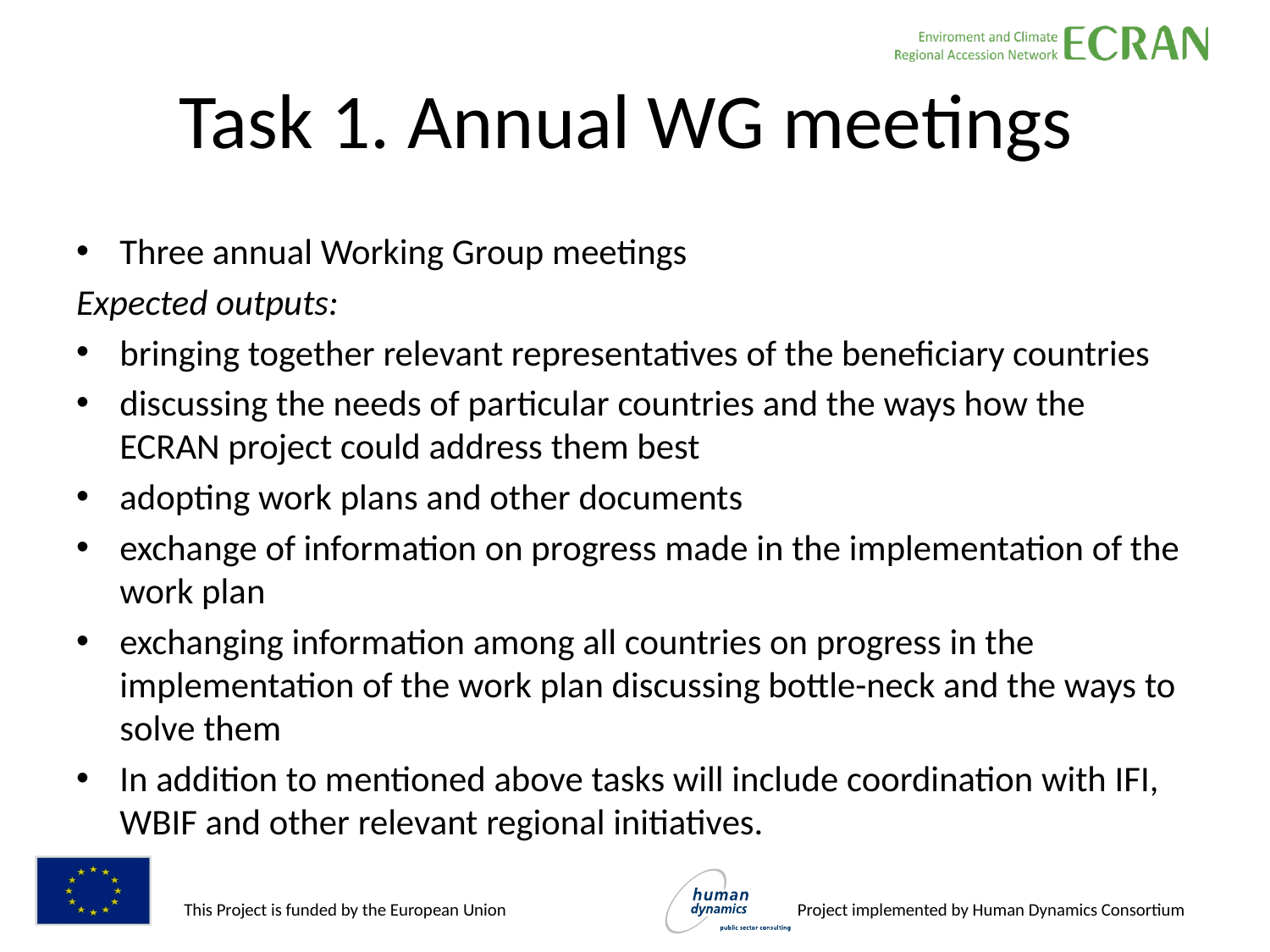

# Task 1. Annual WG meetings
Three annual Working Group meetings
Expected outputs:
bringing together relevant representatives of the beneficiary countries
discussing the needs of particular countries and the ways how the ECRAN project could address them best
adopting work plans and other documents
exchange of information on progress made in the implementation of the work plan
exchanging information among all countries on progress in the implementation of the work plan discussing bottle-neck and the ways to solve them
In addition to mentioned above tasks will include coordination with IFI, WBIF and other relevant regional initiatives.